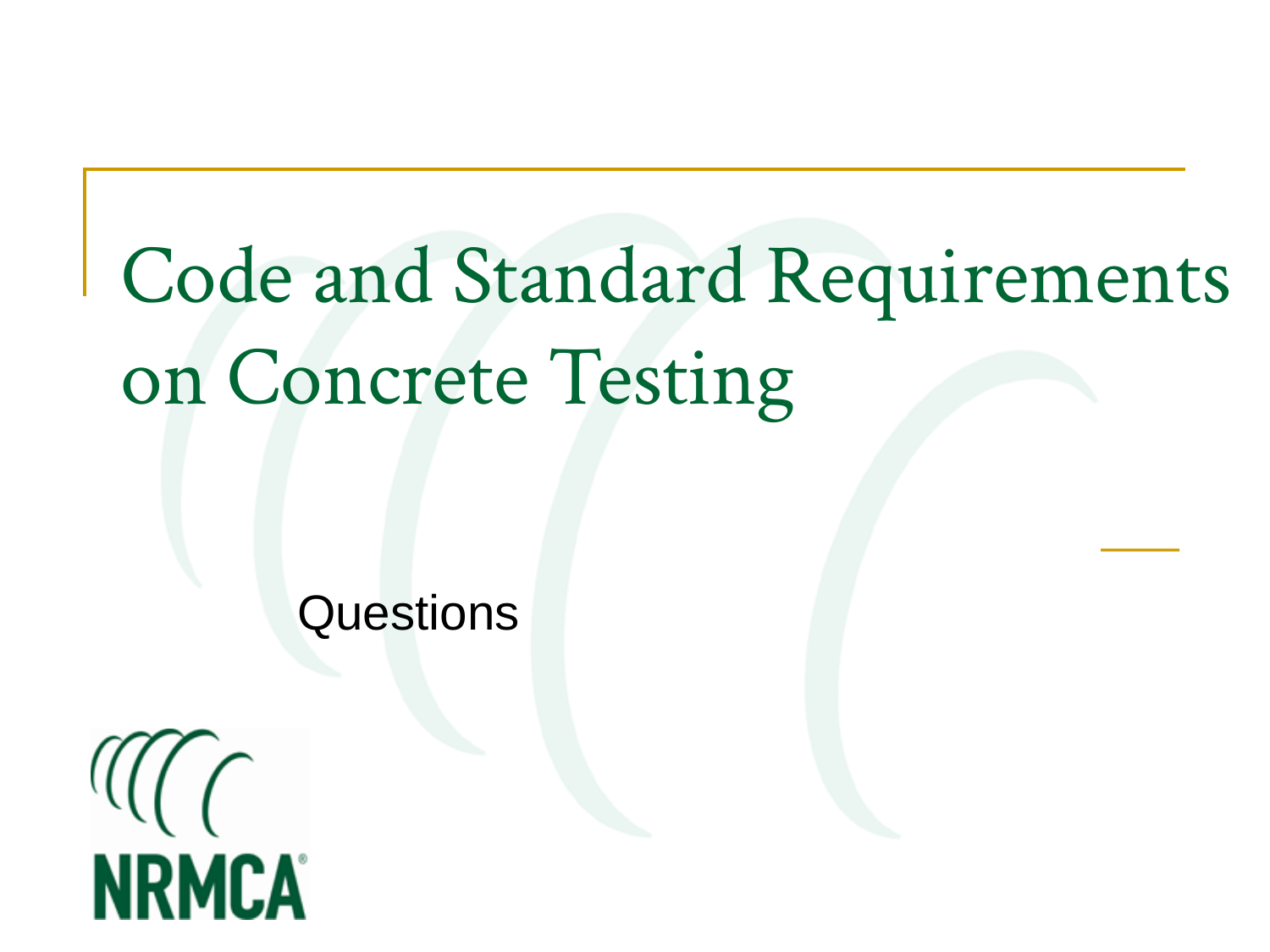

# Code and Standard Requirements on Concrete Testing
Questions